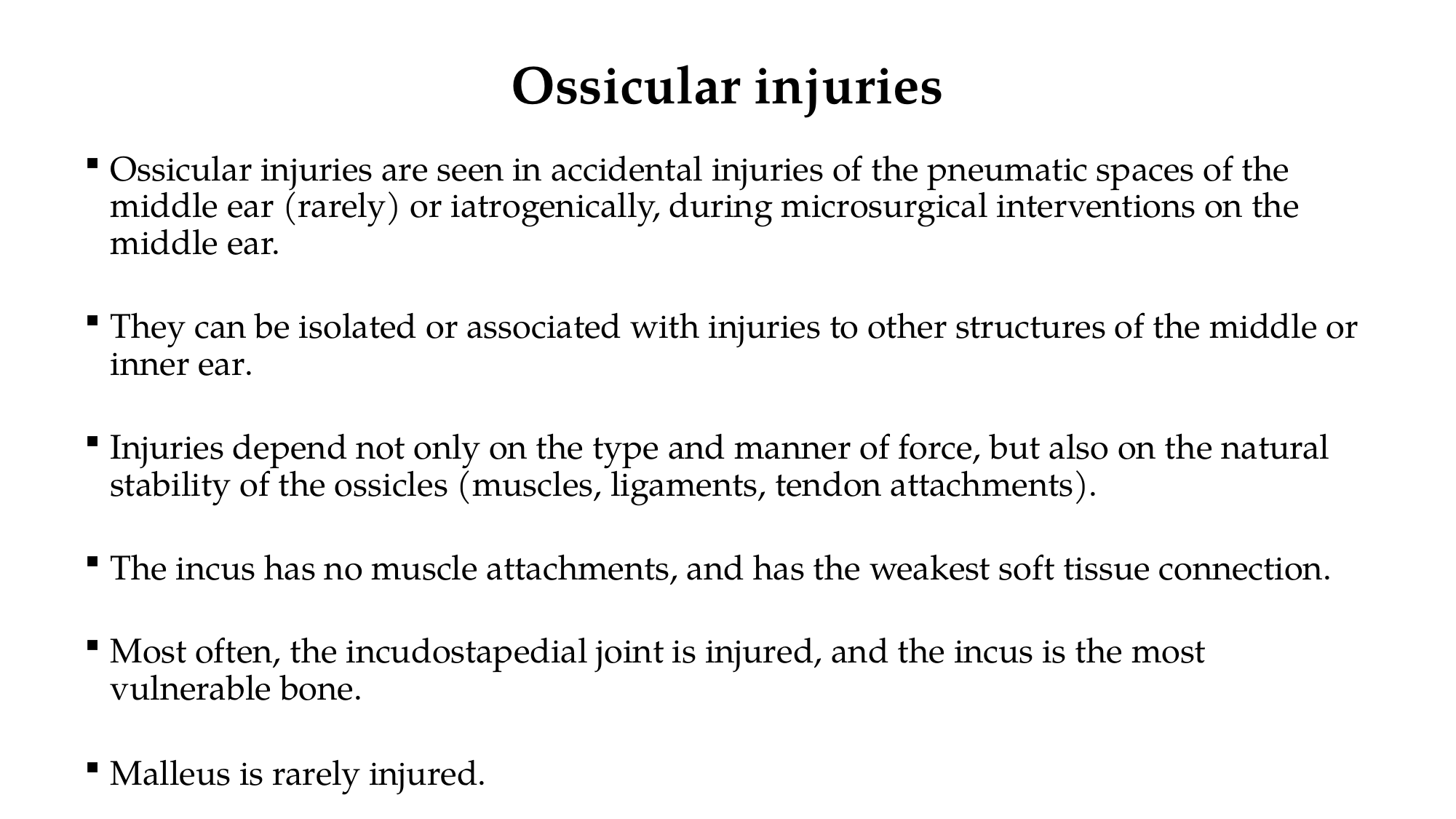

Ossicular injuries
Ossicular injuries are seen in accidental injuries of the pneumatic spaces of the middle ear (rarely) or iatrogenically, during microsurgical interventions on the middle ear.

They can be isolated or associated with injuries to other structures of the middle or inner ear.

Injuries depend not only on the type and manner of force, but also on the natural stability of the ossicles (muscles, ligaments, tendon attachments).

The incus has no muscle attachments, and has the weakest soft tissue connection.

Most often, the incudostapedial joint is injured, and the incus is the most vulnerable bone.

Malleus is rarely injured.